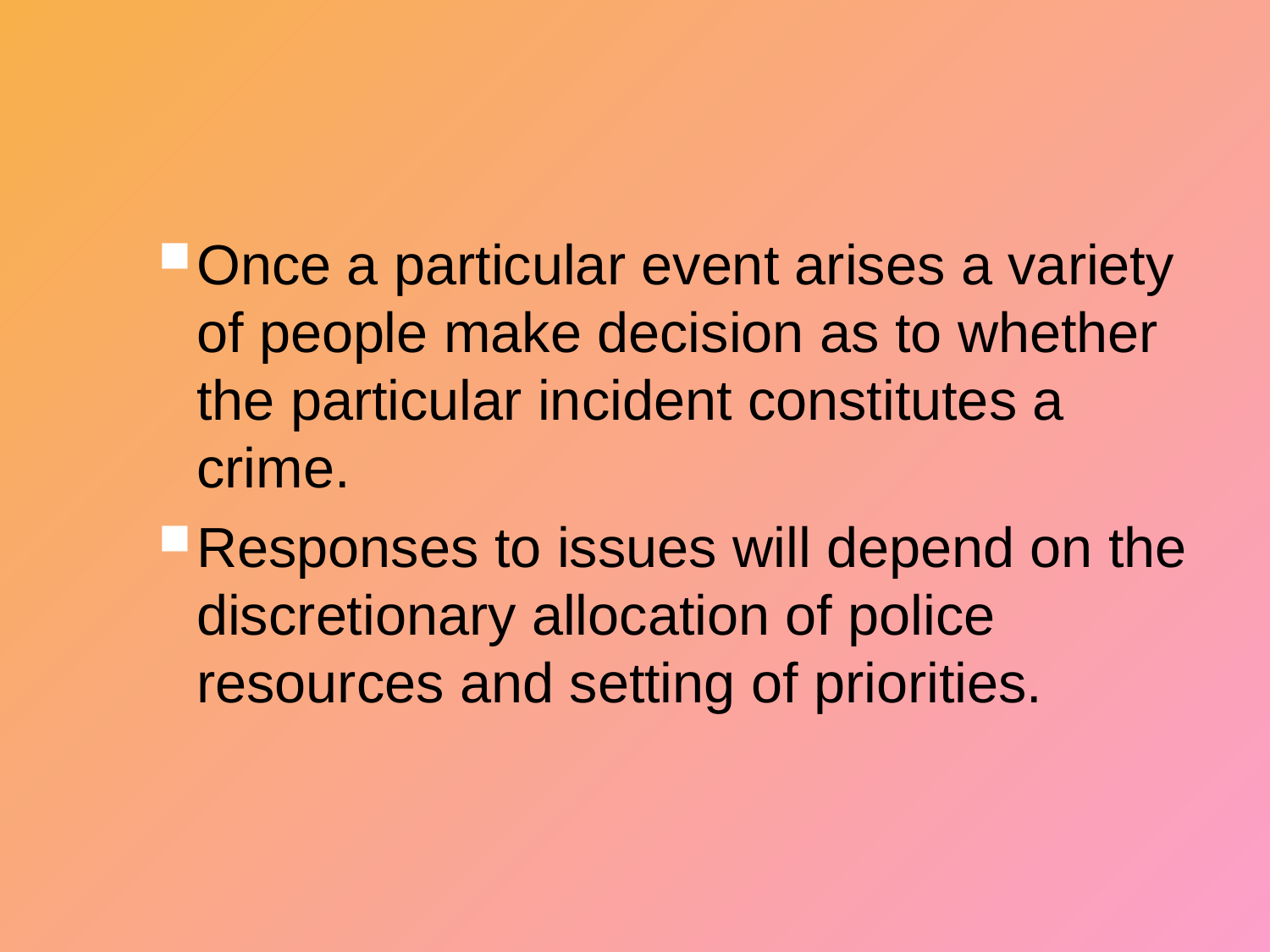

#
Once a particular event arises a variety of people make decision as to whether the particular incident constitutes a crime.
Responses to issues will depend on the discretionary allocation of police resources and setting of priorities.